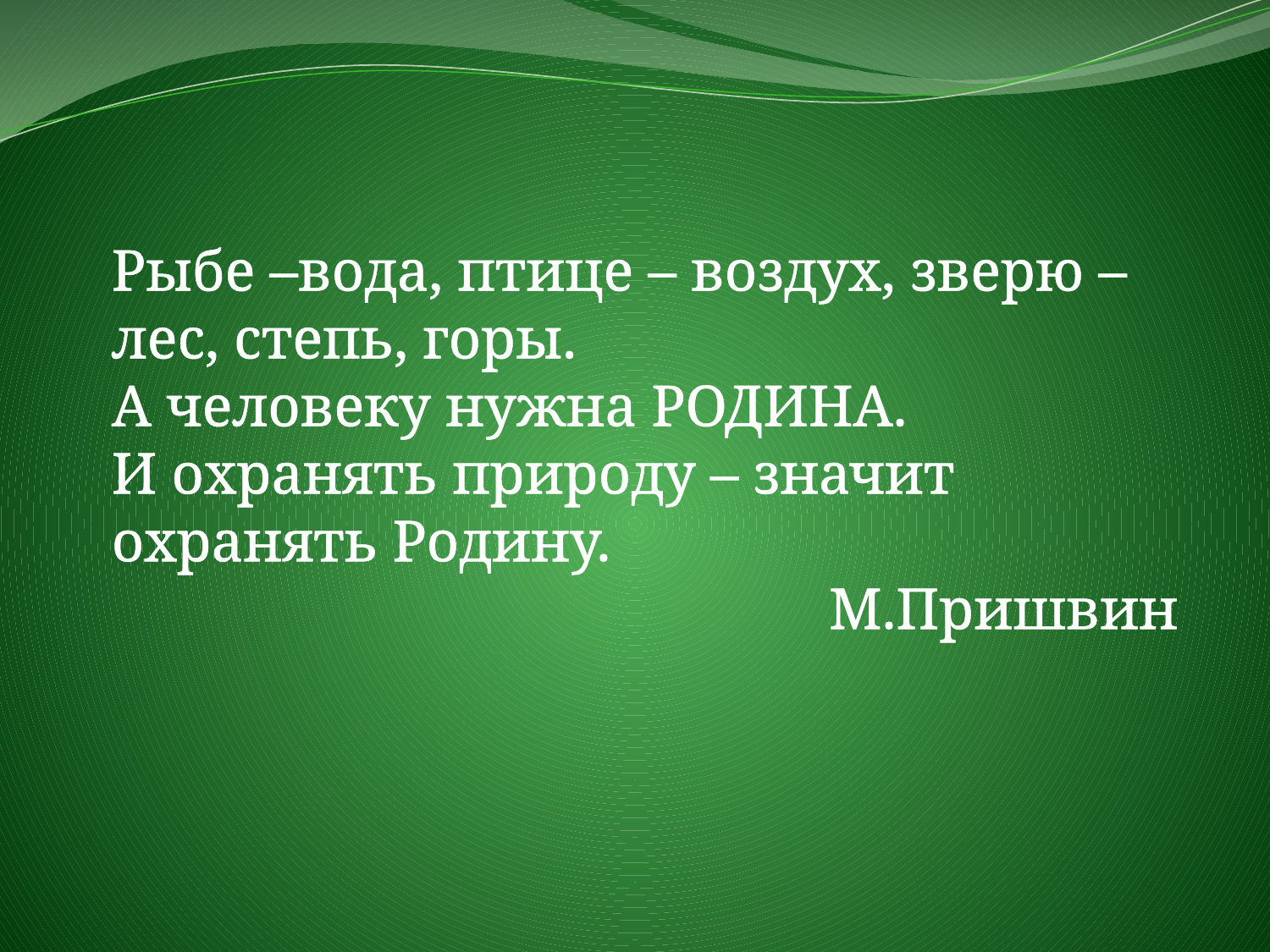

Рыбе –вода, птице – воздух, зверю – лес, степь, горы.
А человеку нужна РОДИНА.
И охранять природу – значит охранять Родину.
М.Пришвин